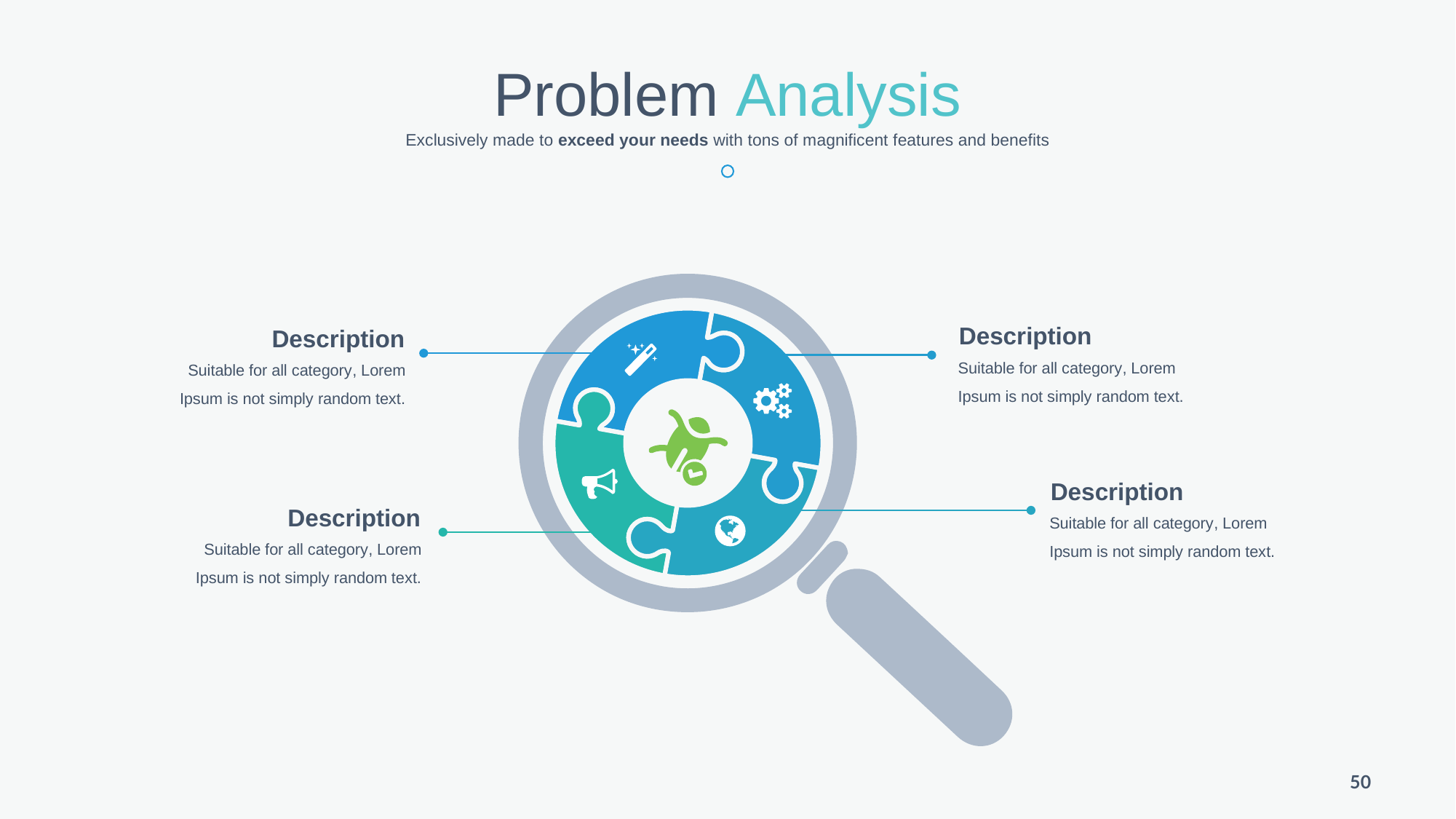

Problem Analysis
Exclusively made to exceed your needs with tons of magnificent features and benefits

Description
Description

Suitable for all category, Lorem Ipsum is not simply random text.

Suitable for all category, Lorem Ipsum is not simply random text.

Description
Description
Suitable for all category, Lorem Ipsum is not simply random text.

Suitable for all category, Lorem Ipsum is not simply random text.